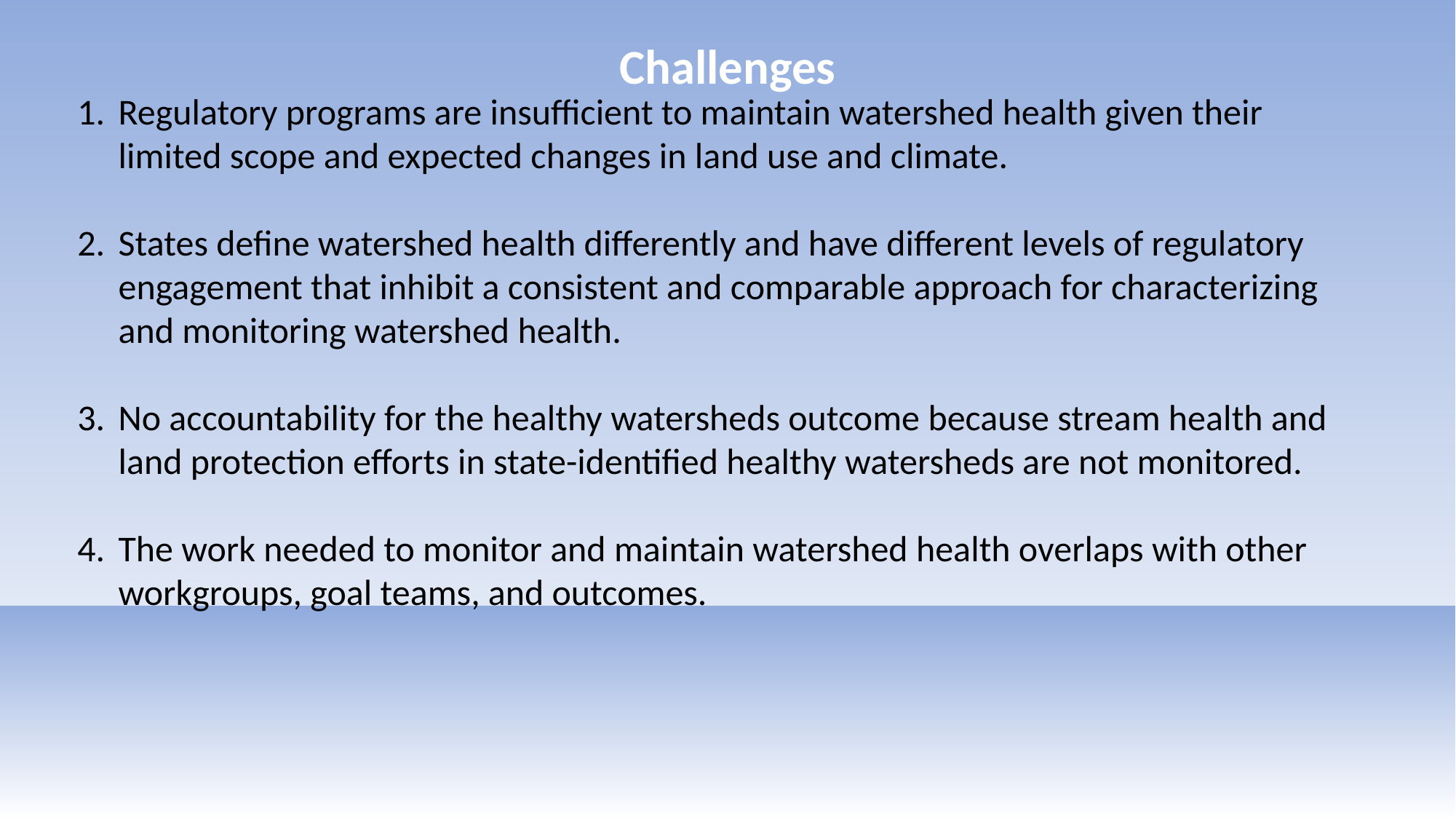

Challenges
Regulatory programs are insufficient to maintain watershed health given their limited scope and expected changes in land use and climate.

States define watershed health differently and have different levels of regulatory engagement that inhibit a consistent and comparable approach for characterizing and monitoring watershed health.

No accountability for the healthy watersheds outcome because stream health and land protection efforts in state-identified healthy watersheds are not monitored.

The work needed to monitor and maintain watershed health overlaps with other workgroups, goal teams, and outcomes.